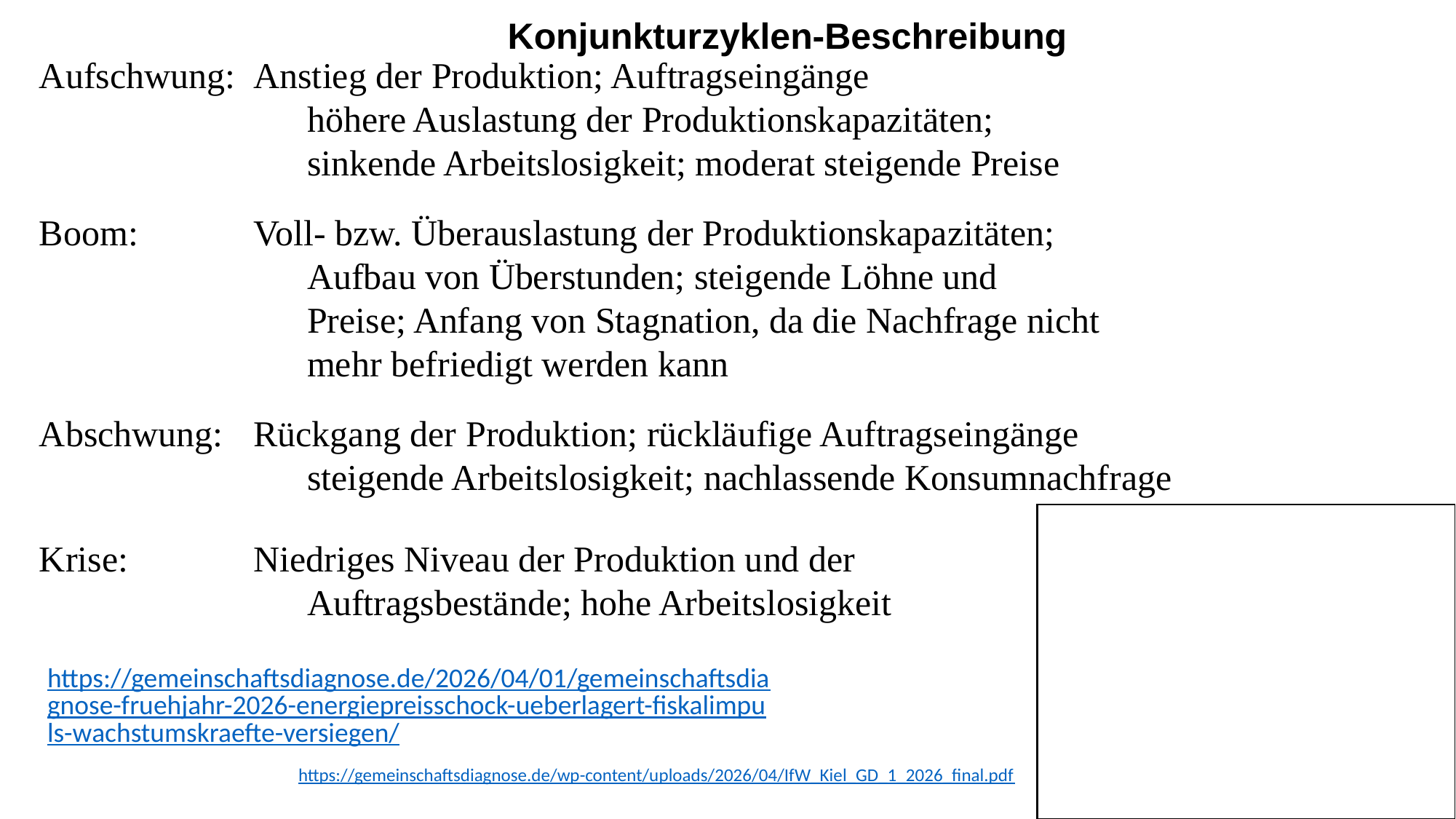

Konjunkturzyklen-Beschreibung
Aufschwung:	Anstieg der Produktion; Auftragseingänge
					höhere Auslastung der Produktionskapazitäten;
					sinkende Arbeitslosigkeit; moderat steigende Preise

Boom:			Voll- bzw. Überauslastung der Produktionskapazitäten;
					Aufbau von Überstunden; steigende Löhne und
					Preise; Anfang von Stagnation, da die Nachfrage nicht
					mehr befriedigt werden kann
Abschwung:	Rückgang der Produktion; rückläufige Auftragseingänge
					steigende Arbeitslosigkeit; nachlassende Konsumnachfrage

Krise:			Niedriges Niveau der Produktion und der
					Auftragsbestände; hohe Arbeitslosigkeit
https://gemeinschaftsdiagnose.de/2026/04/01/gemeinschaftsdiagnose-fruehjahr-2026-energiepreisschock-ueberlagert-fiskalimpuls-wachstumskraefte-versiegen/

https://gemeinschaftsdiagnose.de/wp-content/uploads/2026/04/IfW_Kiel_GD_1_2026_final.pdf